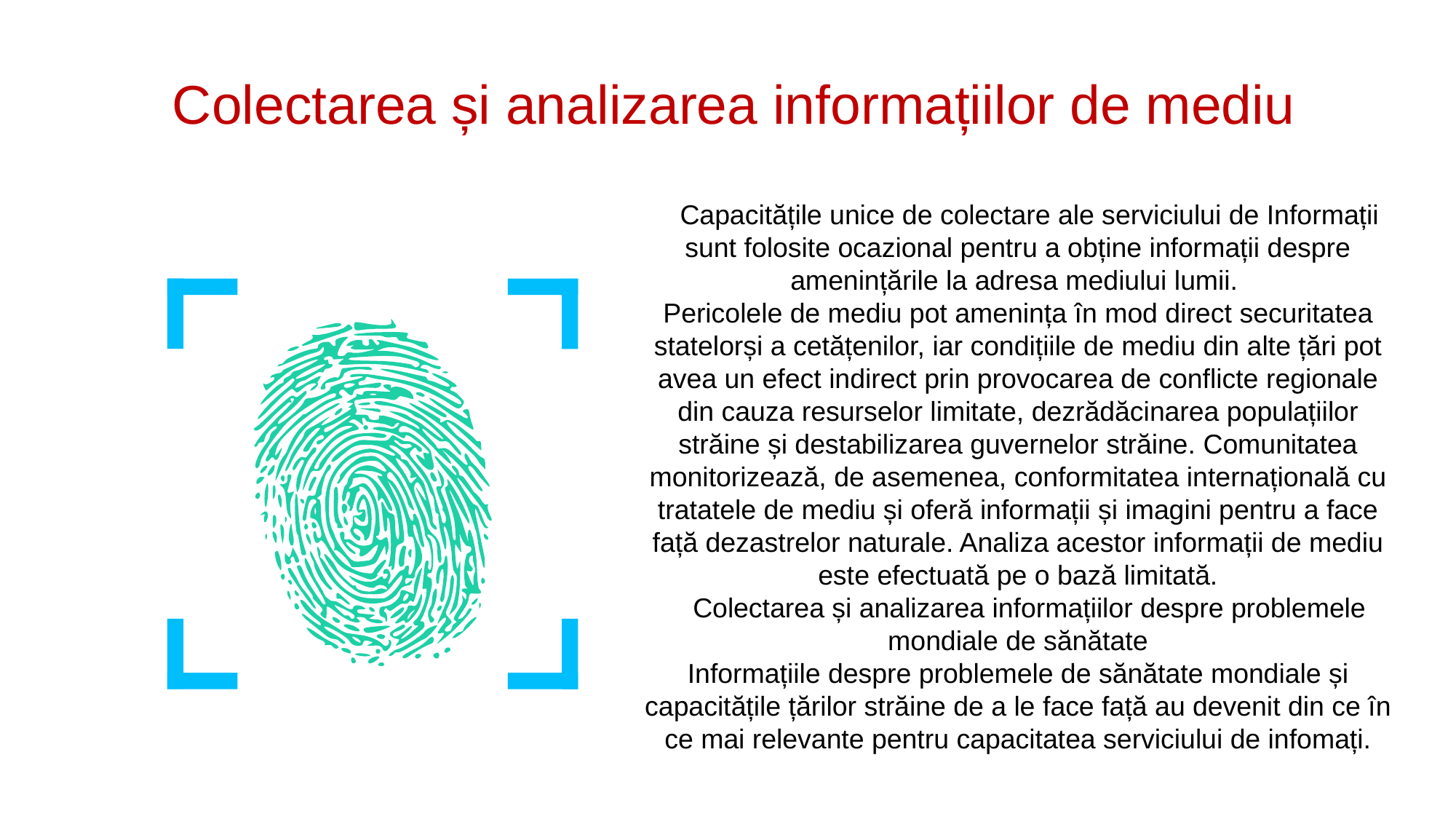

Colectarea și analizarea informațiilor de mediu

   Capacitățile unice de colectare ale serviciului de Informații sunt folosite ocazional pentru a obține informații despre amenințările la adresa mediului lumii.
Pericolele de mediu pot amenința în mod direct securitatea statelorși a cetățenilor, iar condițiile de mediu din alte țări pot avea un efect indirect prin provocarea de conflicte regionale din cauza resurselor limitate, dezrădăcinarea populațiilor străine și destabilizarea guvernelor străine. Comunitatea monitorizează, de asemenea, conformitatea internațională cu tratatele de mediu și oferă informații și imagini pentru a face față dezastrelor naturale. Analiza acestor informații de mediu este efectuată pe o bază limitată.
   Colectarea și analizarea informațiilor despre problemele mondiale de sănătate
Informațiile despre problemele de sănătate mondiale și capacitățile țărilor străine de a le face față au devenit din ce în ce mai relevante pentru capacitatea serviciului de infomați.